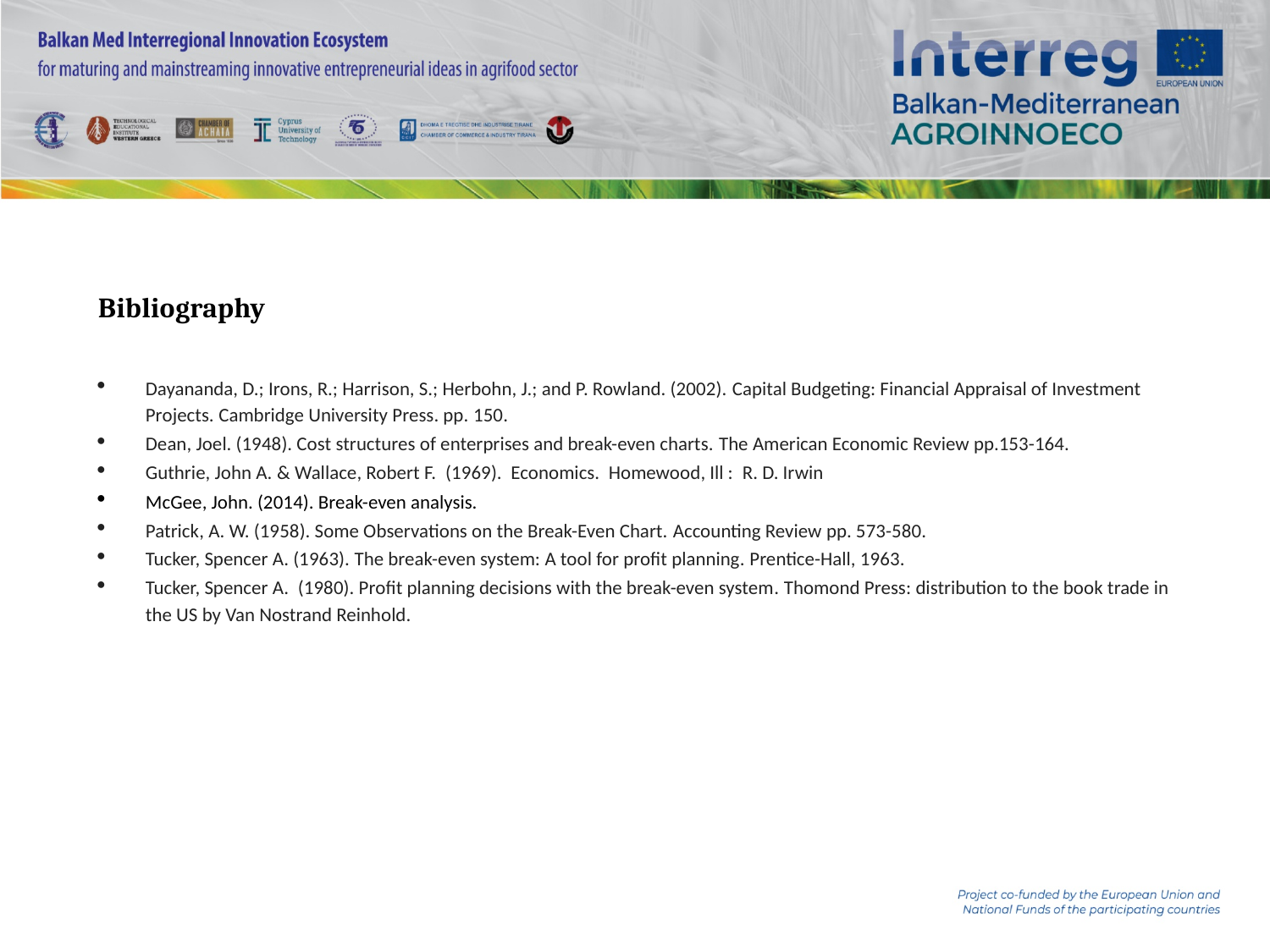

Bibliography

Dayananda, D.; Irons, R.; Harrison, S.; Herbohn, J.; and P. Rowland. (2002). Capital Budgeting: Financial Appraisal of Investment Projects. Cambridge University Press. pp. 150.
Dean, Joel. (1948). Cost structures of enterprises and break-even charts. The American Economic Review pp.153-164.
Guthrie, John A. & Wallace, Robert F.  (1969).  Economics.  Homewood, Ill :  R. D. Irwin
McGee, John. (2014). Break-even analysis.
Patrick, A. W. (1958). Some Observations on the Break-Even Chart. Accounting Review pp. 573-580.
Tucker, Spencer A. (1963). The break-even system: A tool for profit planning. Prentice-Hall, 1963.
Tucker, Spencer A.  (1980). Profit planning decisions with the break-even system. Thomond Press: distribution to the book trade in the US by Van Nostrand Reinhold.